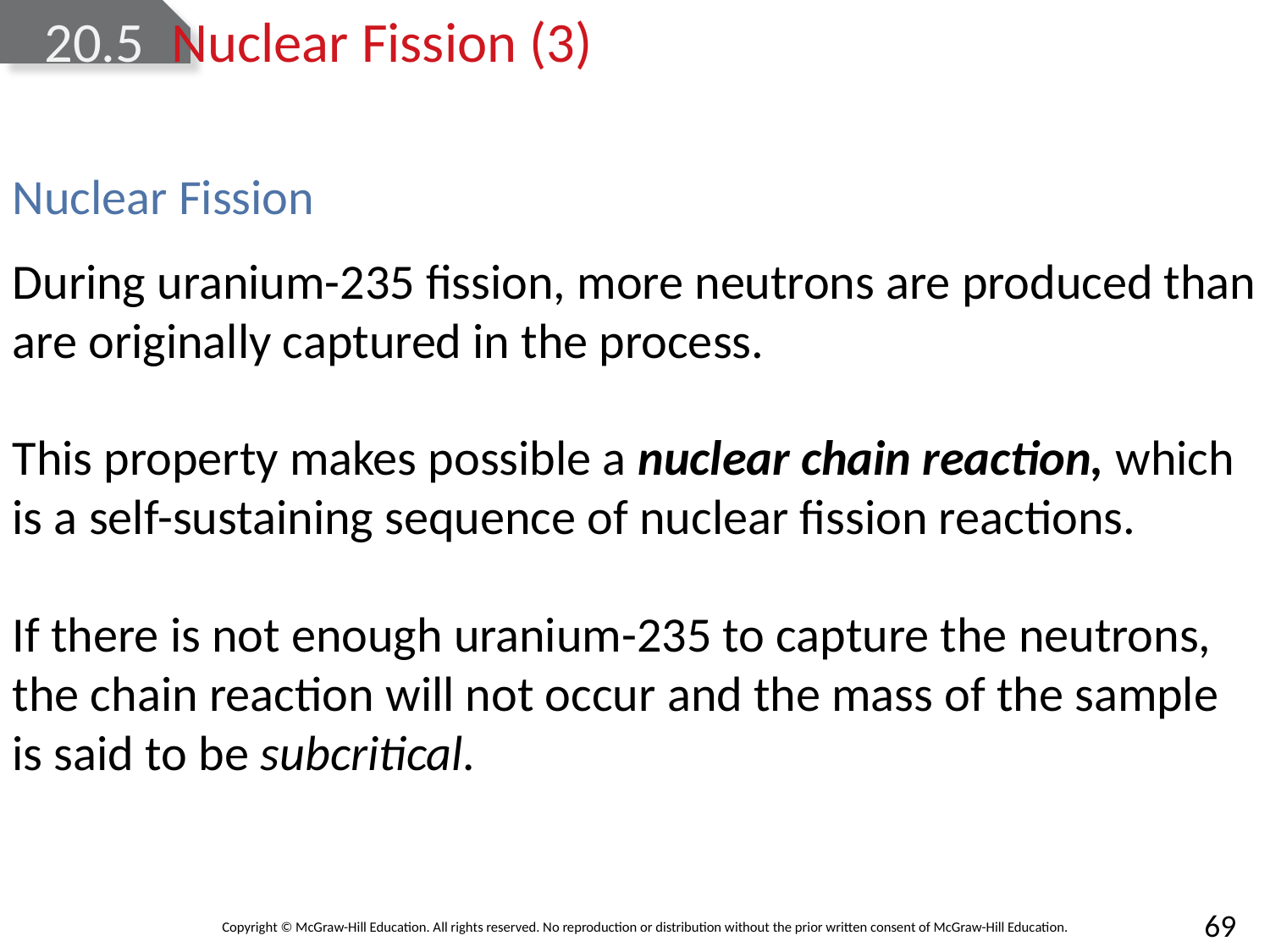

# 20.5	Nuclear Fission (3)
Nuclear Fission
During uranium-235 fission, more neutrons are produced than are originally captured in the process.
This property makes possible a nuclear chain reaction, which is a self-sustaining sequence of nuclear fission reactions.
If there is not enough uranium-235 to capture the neutrons, the chain reaction will not occur and the mass of the sample is said to be subcritical.